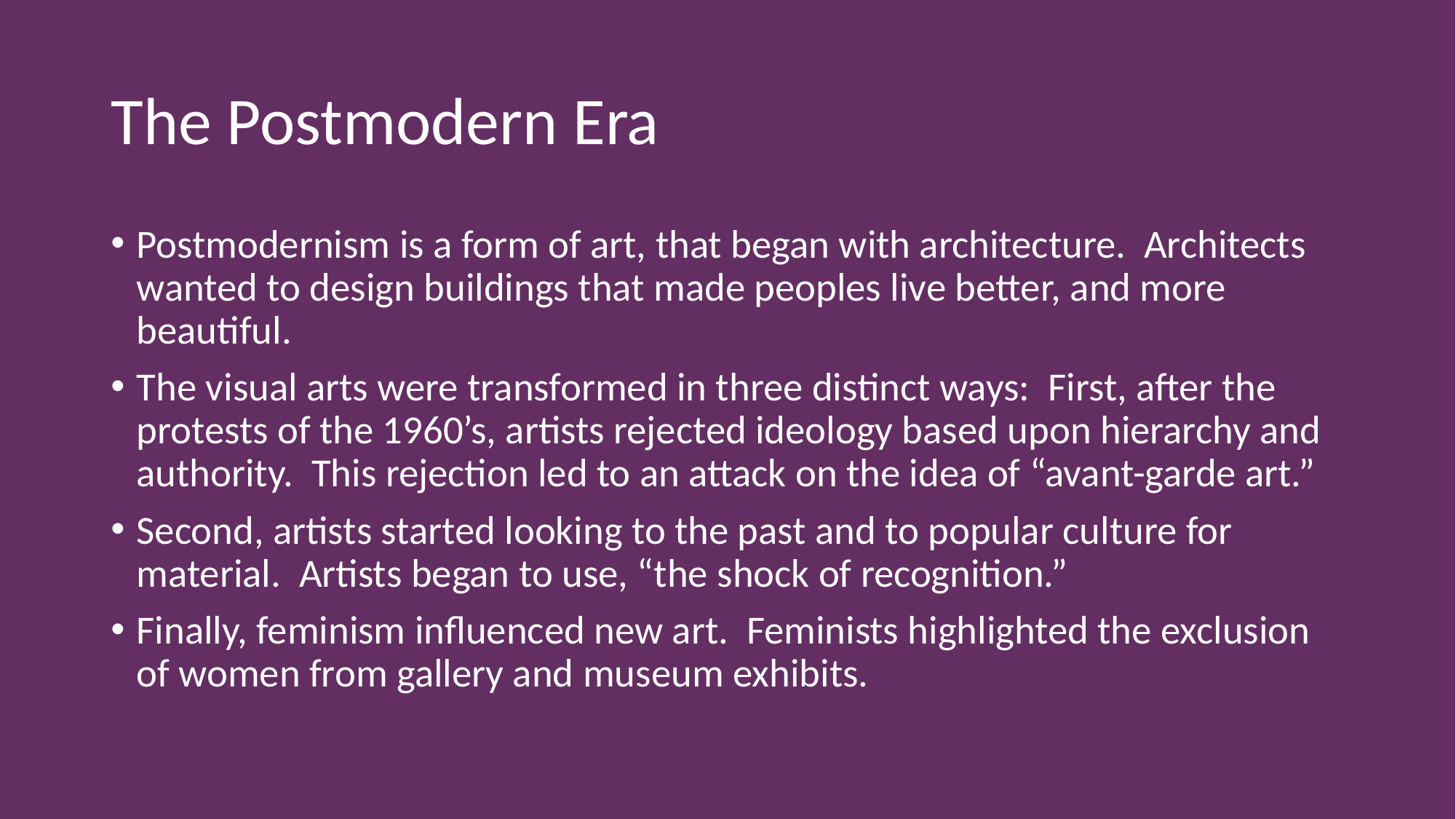

# The Postmodern Era
Postmodernism is a form of art, that began with architecture.  Architects wanted to design buildings that made peoples live better, and more beautiful.
The visual arts were transformed in three distinct ways:  First, after the protests of the 1960’s, artists rejected ideology based upon hierarchy and authority.  This rejection led to an attack on the idea of “avant-garde art.”
Second, artists started looking to the past and to popular culture for material.  Artists began to use, “the shock of recognition.”
Finally, feminism influenced new art.  Feminists highlighted the exclusion of women from gallery and museum exhibits.